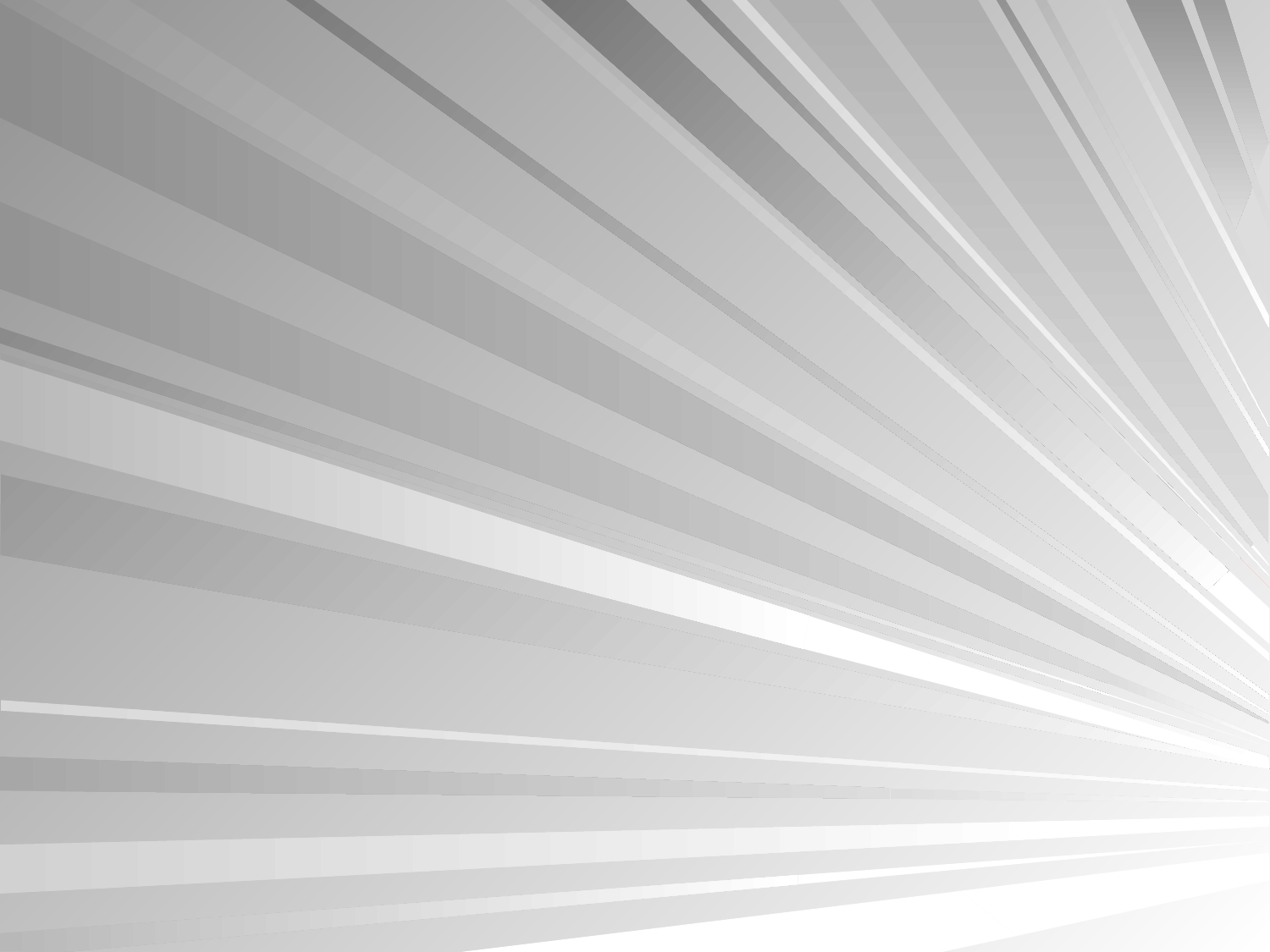

# D. L’éclipse
Définition d’une éclipse.
Les types d’éclipses.
L’éclipse solaire.
L’éclipse de la lune.
C. Les saisons
Présentation.
Pour quoi existe-t-il des saisons sur terre ?
Les quatre saisons.
L’été.
Automne.
Hiver.
Printemps.
4)   Pour quoi les saisons tombent elles toujours aux même temps ?
5)   Quand apparaissent les saisons dans l’année ?